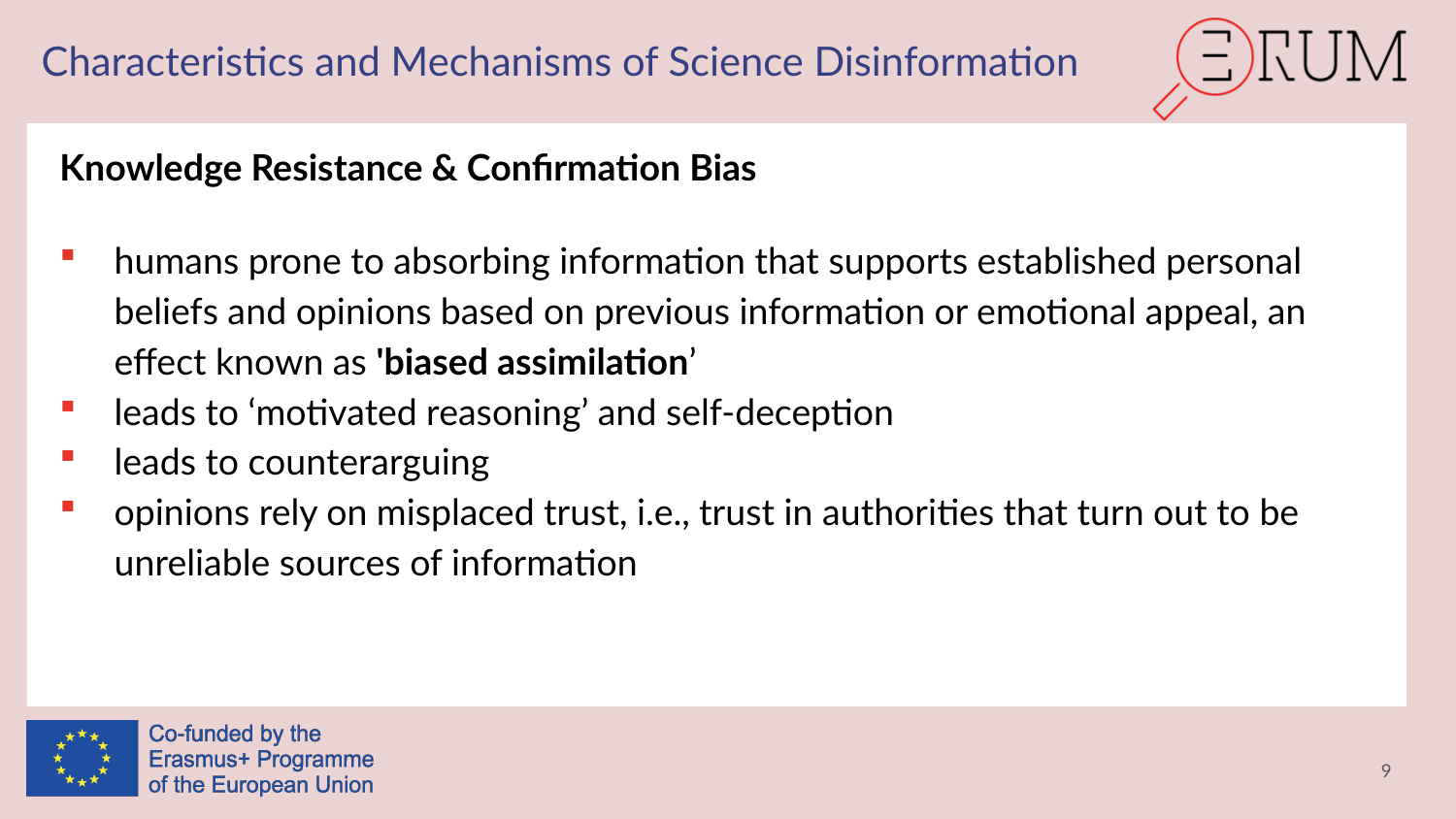

# Characteristics and Mechanisms of Science Disinformation
Knowledge Resistance & Confirmation Bias
humans prone to absorbing information that supports established personal beliefs and opinions based on previous information or emotional appeal, an effect known as 'biased assimilation’
leads to ‘motivated reasoning’ and self-deception
leads to counterarguing
opinions rely on misplaced trust, i.e., trust in authorities that turn out to be unreliable sources of information
9